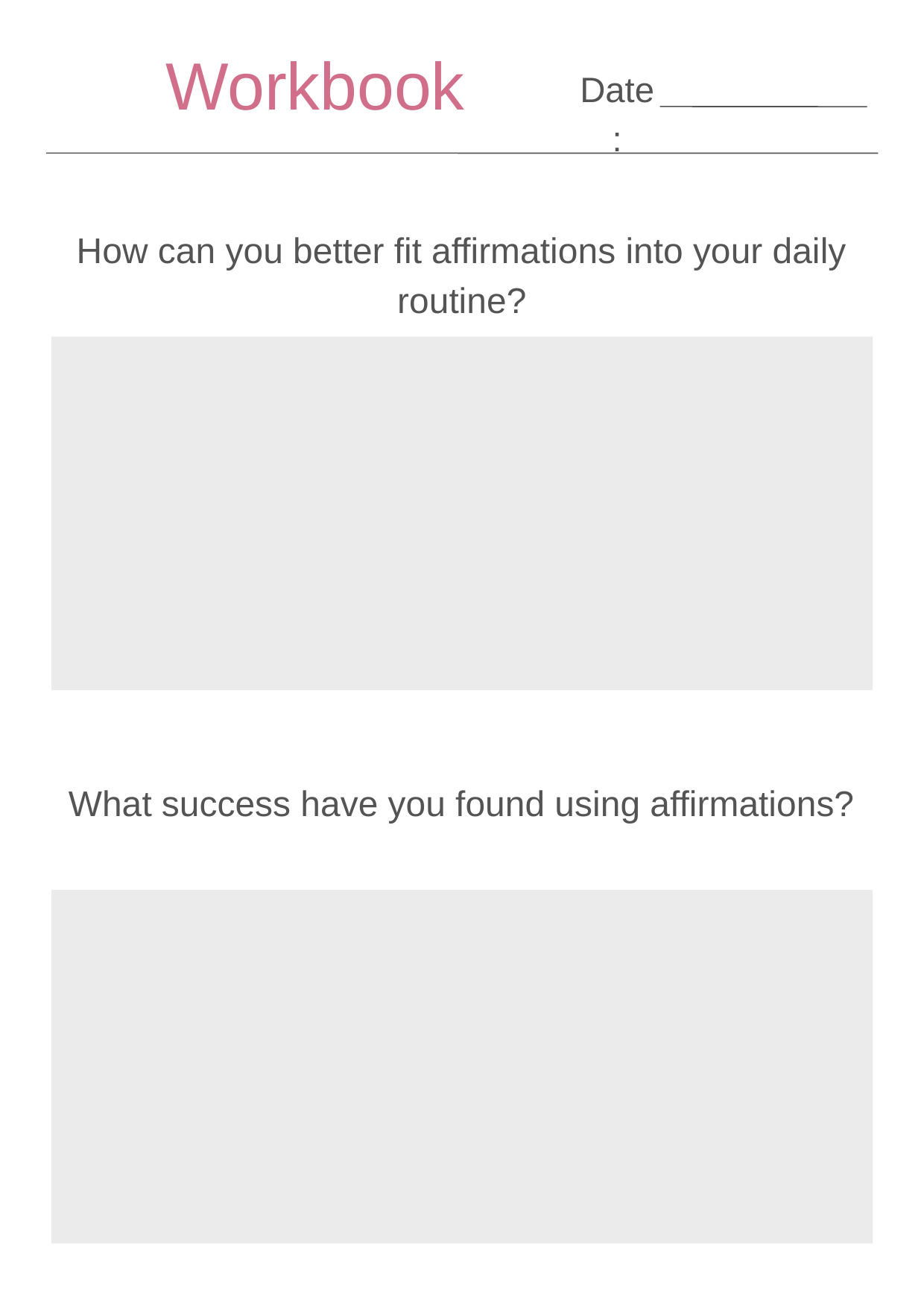

Workbook
Date:

How can you better fit affirmations into your daily routine?

What success have you found using affirmations?